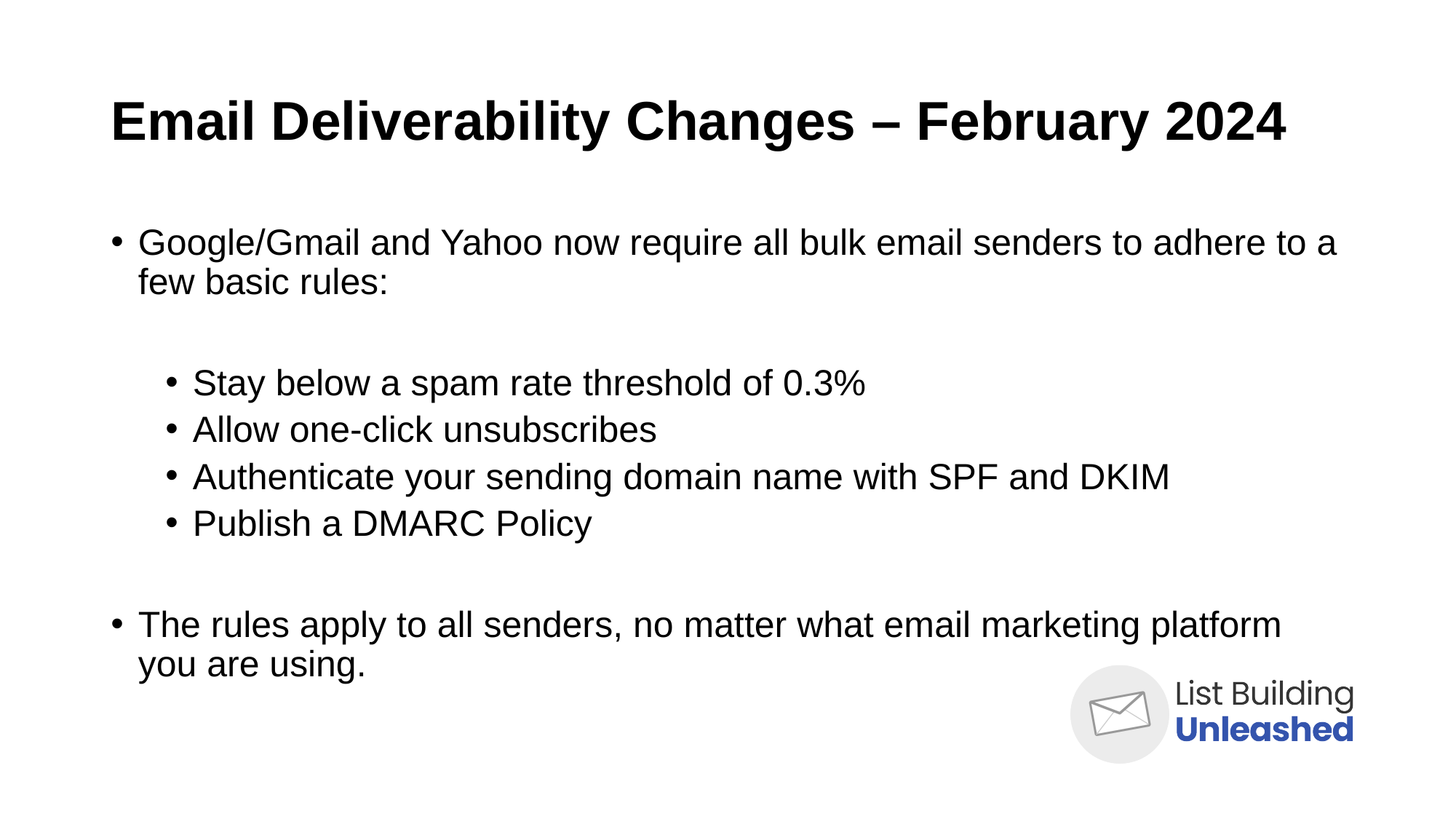

# Email Deliverability Changes – February 2024
Google/Gmail and Yahoo now require all bulk email senders to adhere to a few basic rules:

Stay below a spam rate threshold of 0.3%
Allow one-click unsubscribes
Authenticate your sending domain name with SPF and DKIM
Publish a DMARC Policy

The rules apply to all senders, no matter what email marketing platform you are using.